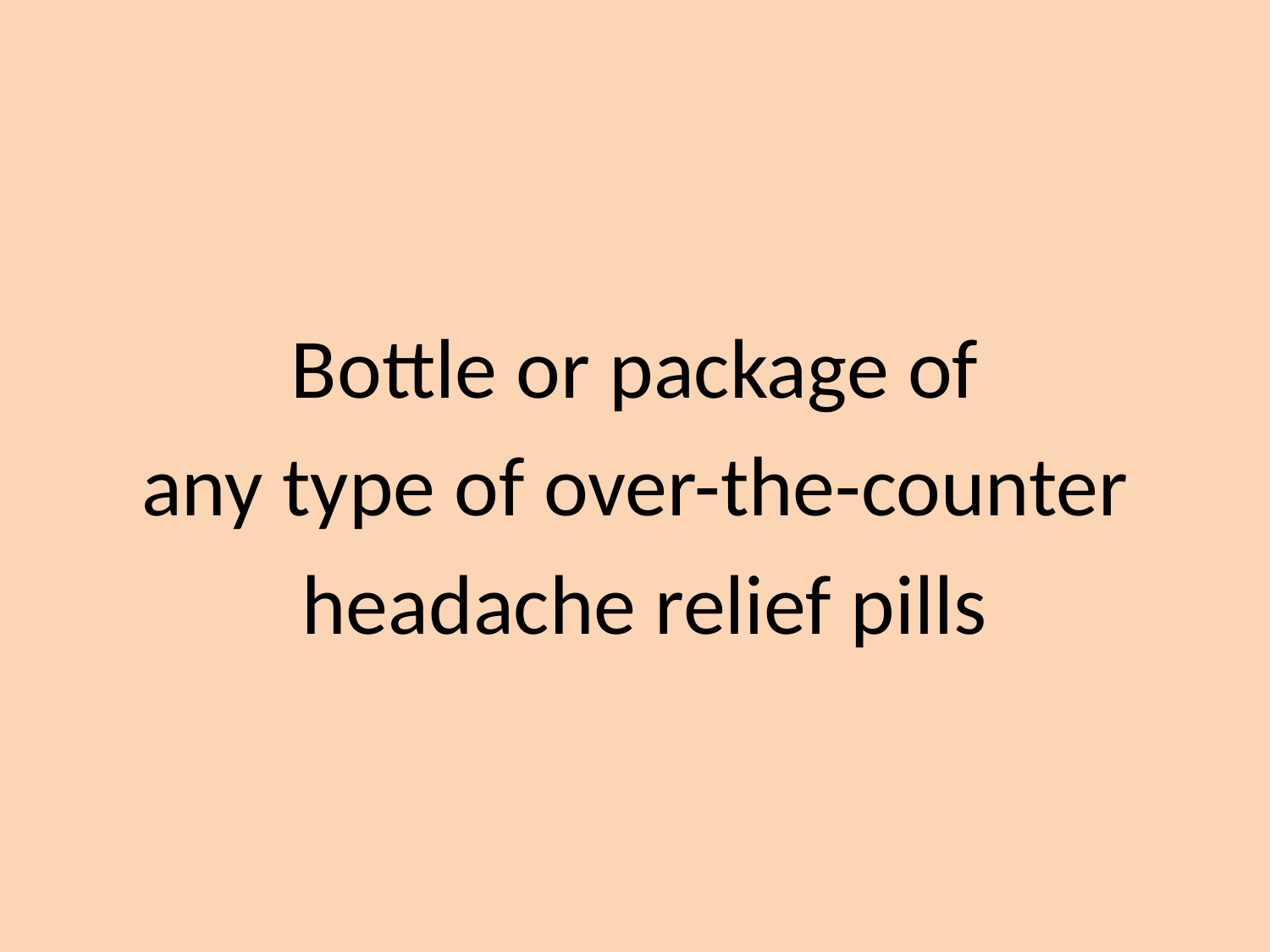

Bottle or package of
any type of over-the-counter
 headache relief pills